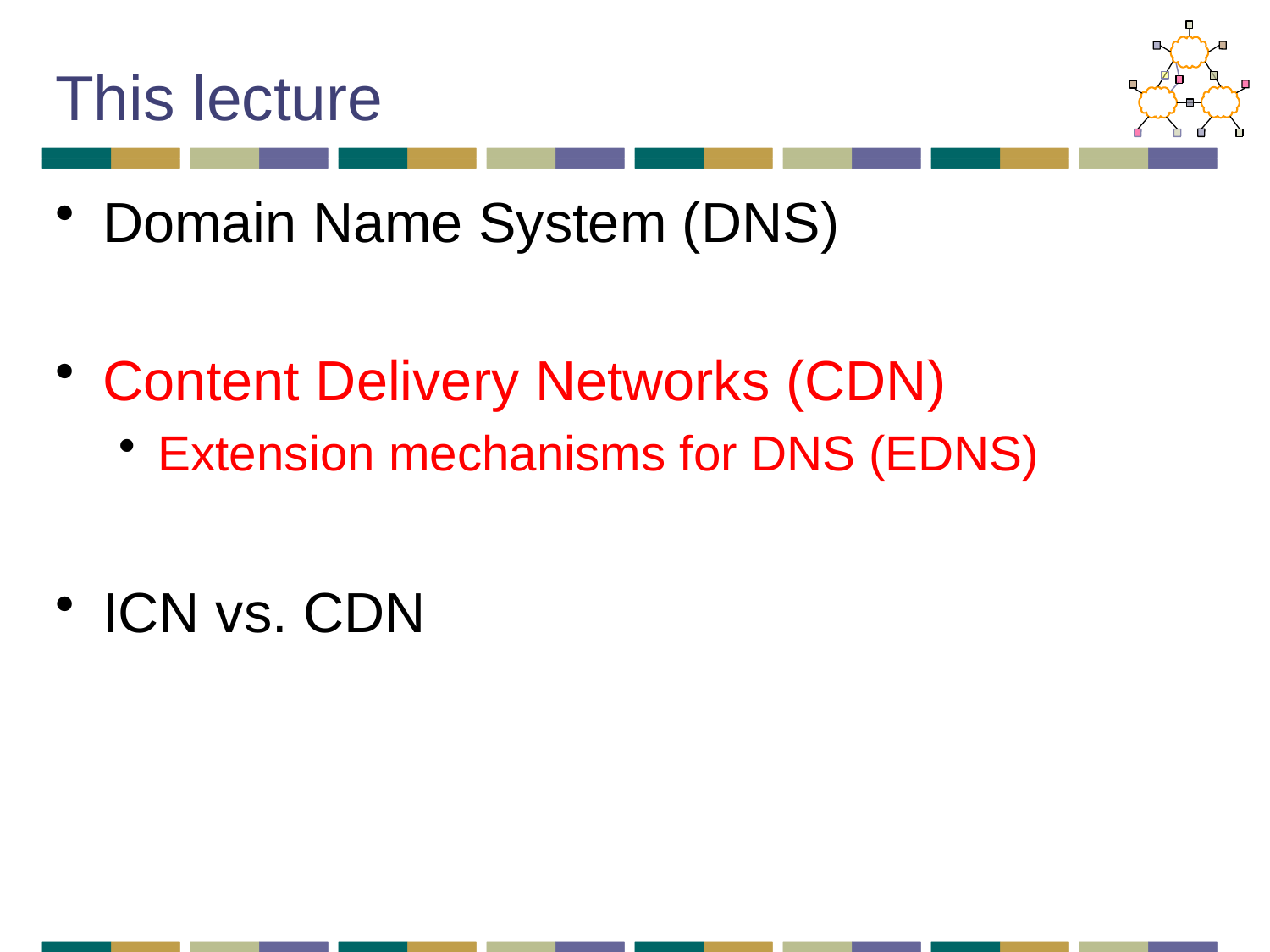

# This lecture
Domain Name System (DNS)

Content Delivery Networks (CDN)
Extension mechanisms for DNS (EDNS)

ICN vs. CDN